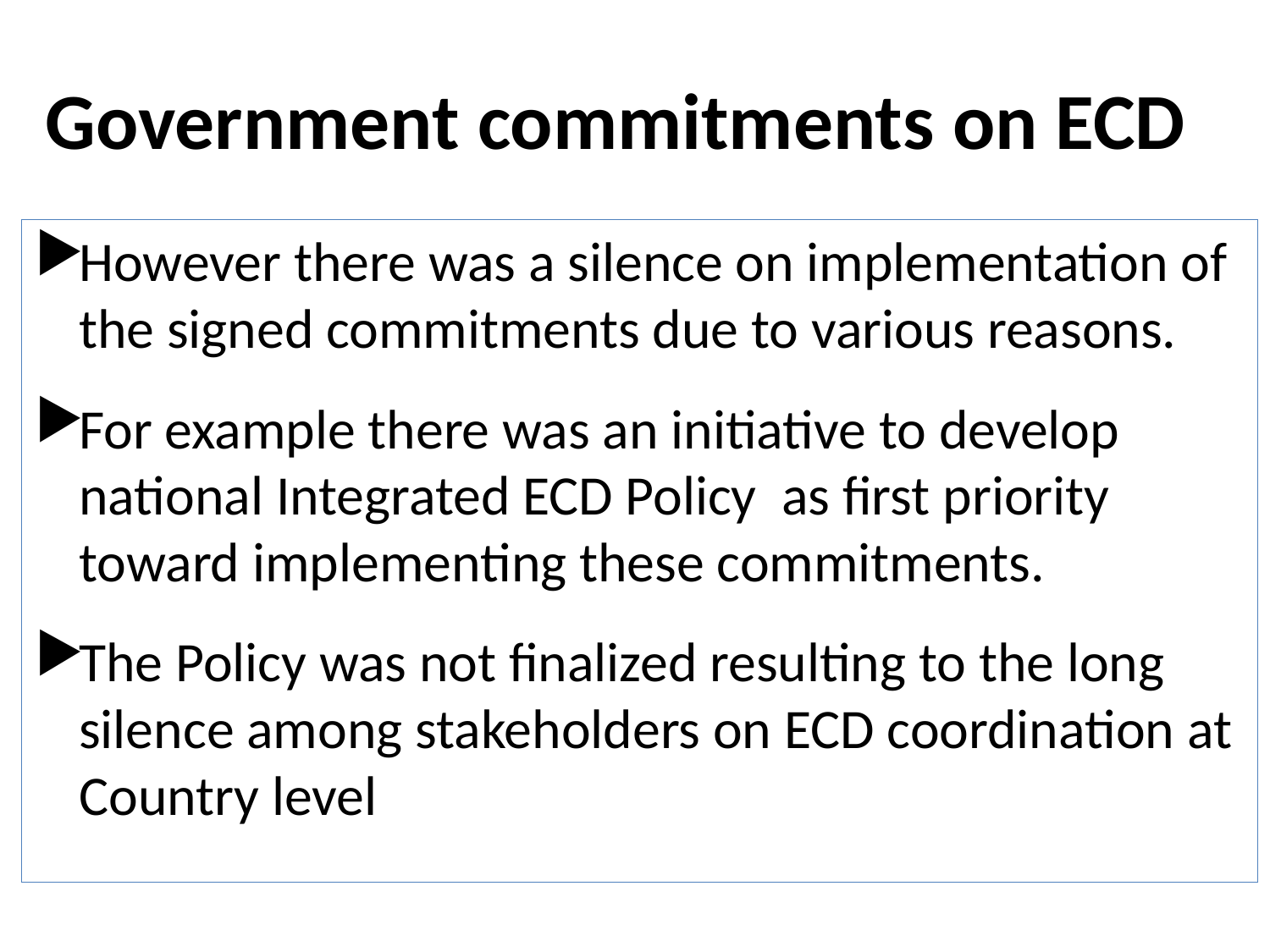

# Government commitments on ECD
However there was a silence on implementation of the signed commitments due to various reasons.
For example there was an initiative to develop national Integrated ECD Policy  as first priority toward implementing these commitments.
The Policy was not finalized resulting to the long silence among stakeholders on ECD coordination at Country level